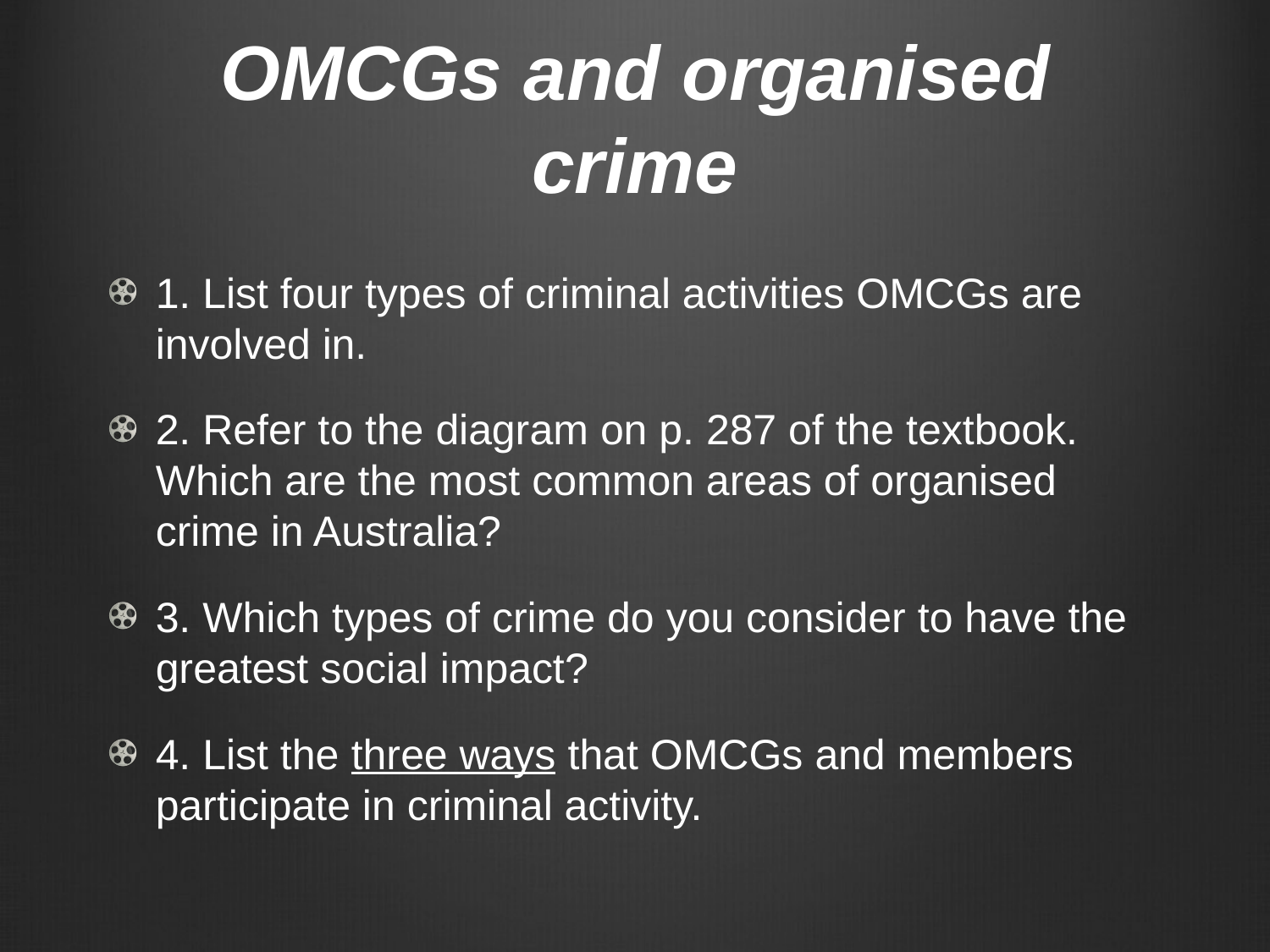

# OMCGs and organised crime
1. List four types of criminal activities OMCGs are involved in.
2. Refer to the diagram on p. 287 of the textbook. Which are the most common areas of organised crime in Australia?
3. Which types of crime do you consider to have the greatest social impact?
4. List the three ways that OMCGs and members participate in criminal activity.